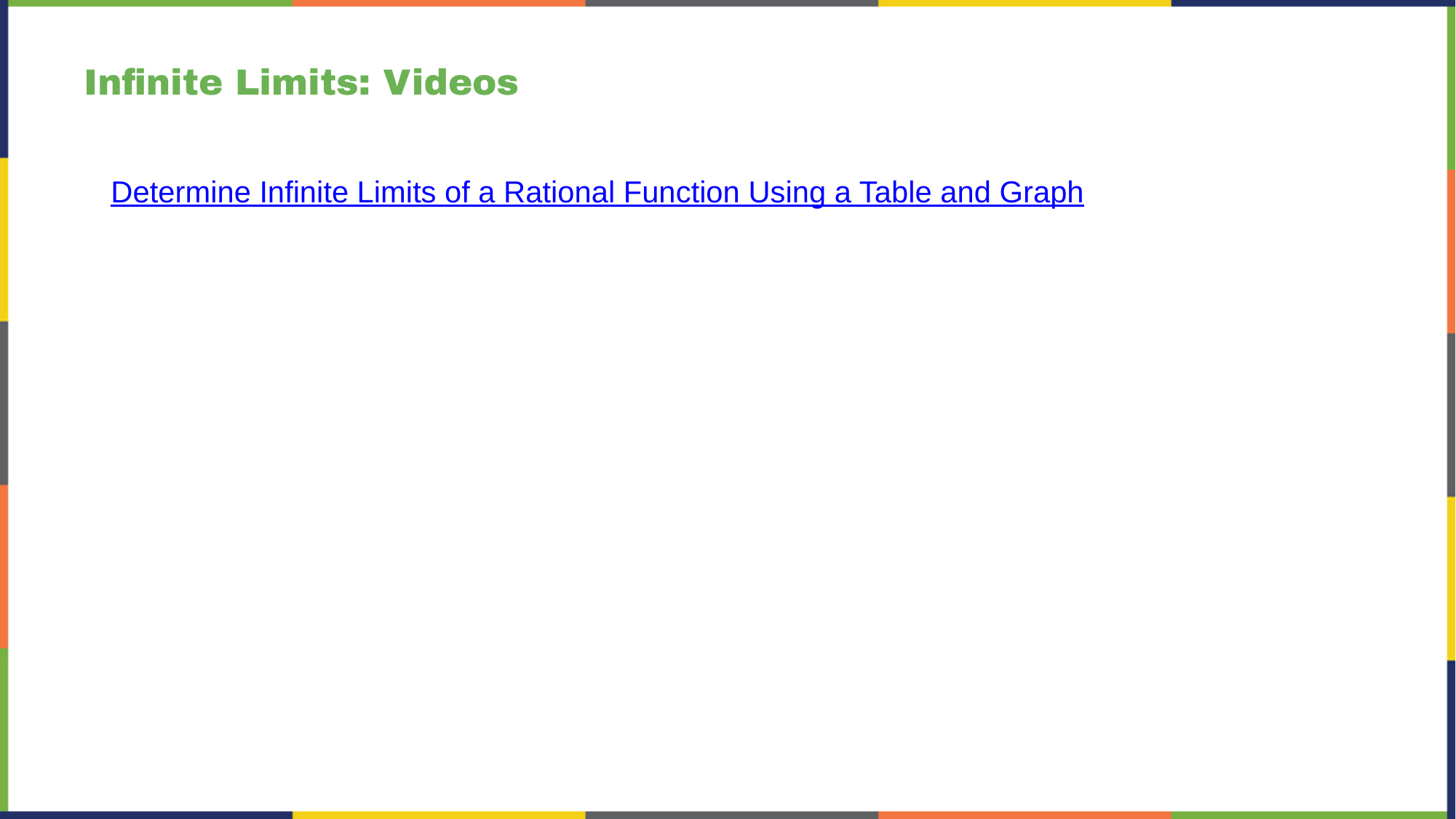

# Infinite Limits: Videos
Determine Infinite Limits of a Rational Function Using a Table and Graph